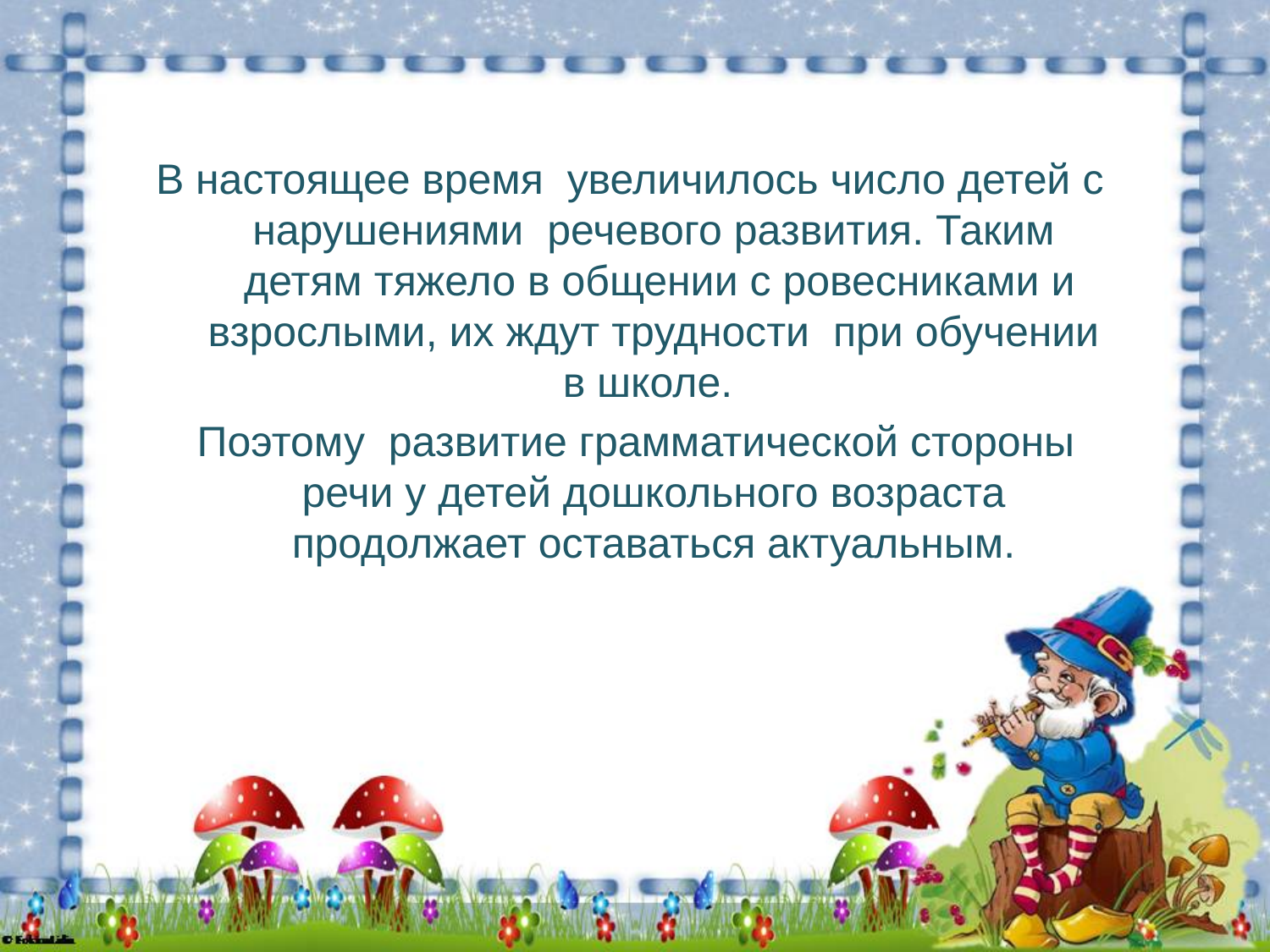

#

В настоящее время  увеличилось число детей с нарушениями  речевого развития. Таким  детям тяжело в общении с ровесниками и взрослыми, их ждут трудности  при обучении  в школе.
 Поэтому  развитие грамматической стороны речи у детей дошкольного возраста продолжает оставаться актуальным.